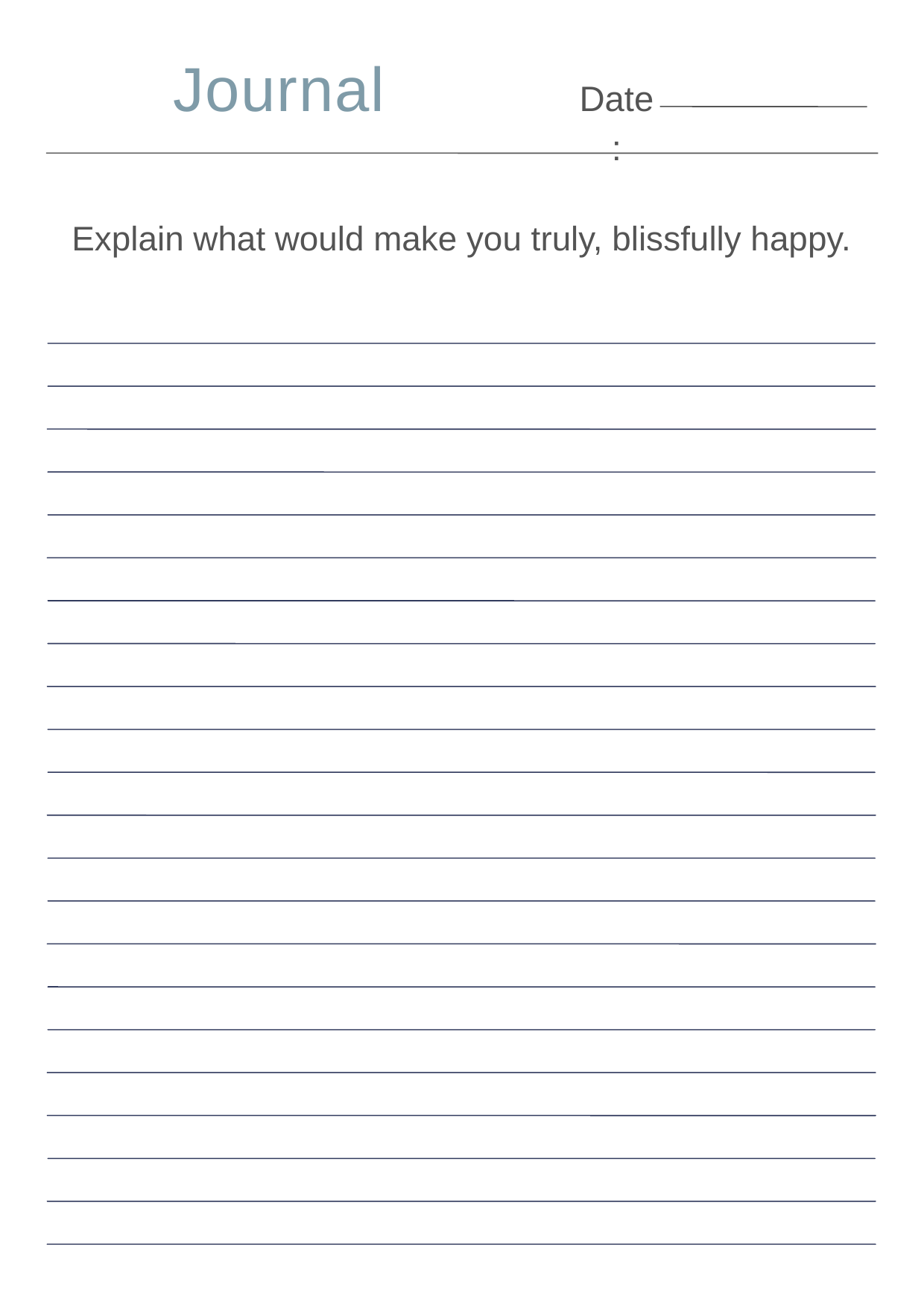

Journal
Date:

Explain what would make you truly, blissfully happy.